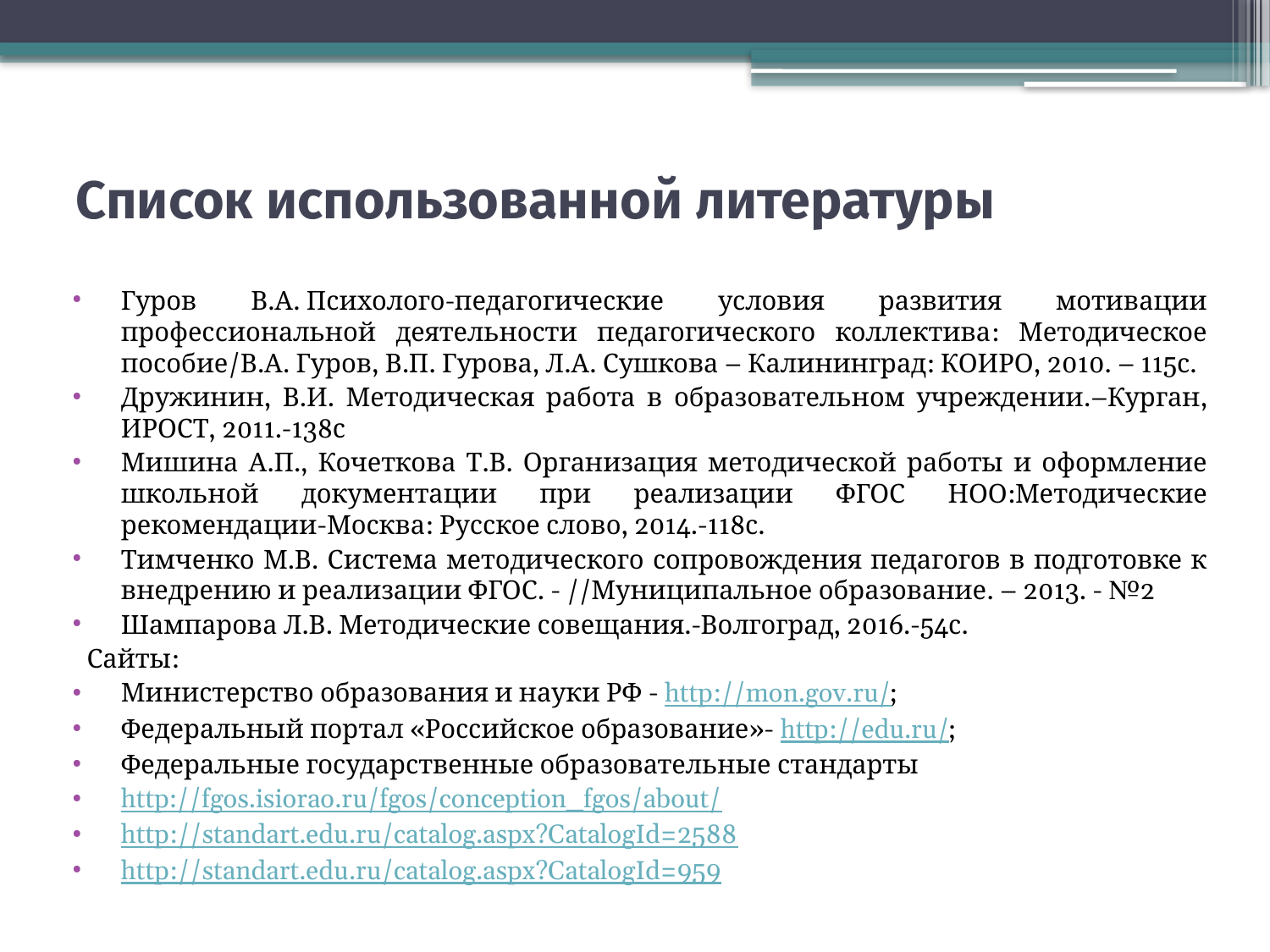

# Список использованной литературы
Гуров В.А. Психолого-педагогические условия развития мотивации профессиональной деятельности педагогического коллектива: Методическое пособие/В.А. Гуров, В.П. Гурова, Л.А. Сушкова – Калининград: КОИРО, 2010. – 115с.
Дружинин, В.И. Методическая работа в образовательном учреждении.–Курган, ИРОСТ, 2011.-138с
Мишина А.П., Кочеткова Т.В. Организация методической работы и оформление школьной документации при реализации ФГОС НОО:Методические рекомендации-Москва: Русское слово, 2014.-118с.
Тимченко М.В. Система методического сопровождения педагогов в подготовке к внедрению и реализации ФГОС. - //Муниципальное образование. – 2013. - №2
Шампарова Л.В. Методические совещания.-Волгоград, 2016.-54с.
Сайты:
Министерство образования и науки РФ - http://mon.gov.ru/;
Федеральный портал «Российское образование»- http://edu.ru/;
Федеральные государственные образовательные стандарты
http://fgos.isiorao.ru/fgos/conception_fgos/about/
http://standart.edu.ru/catalog.aspx?CatalogId=2588
http://standart.edu.ru/catalog.aspx?CatalogId=959